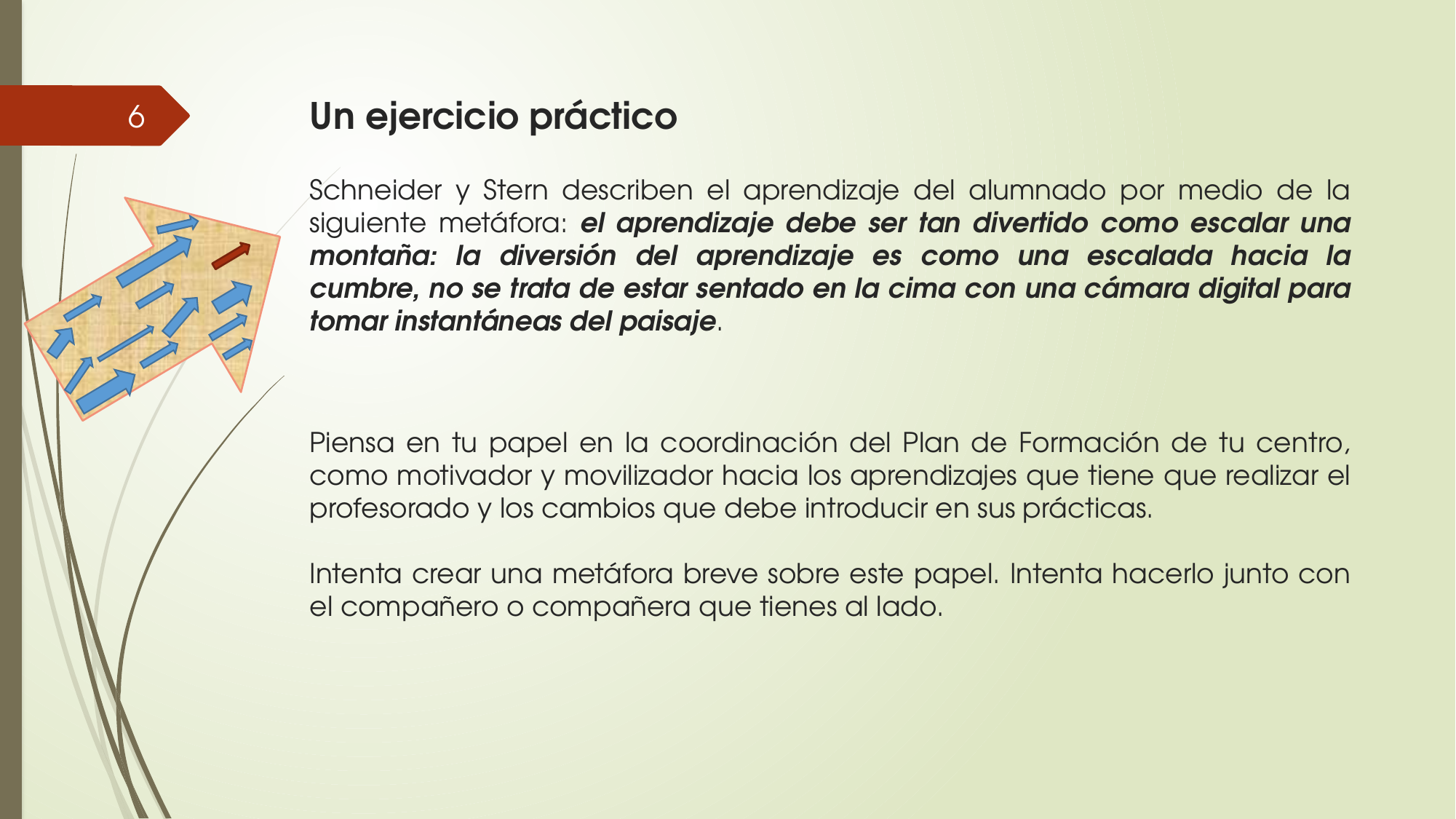

Un ejercicio práctico
6
Schneider y Stern describen el aprendizaje del alumnado por medio de la siguiente metáfora: el aprendizaje debe ser tan divertido como escalar una montaña: la diversión del aprendizaje es como una escalada hacia la cumbre, no se trata de estar sentado en la cima con una cámara digital para tomar instantáneas del paisaje.

Piensa en tu papel en la coordinación del Plan de Formación de tu centro, como motivador y movilizador hacia los aprendizajes que tiene que realizar el profesorado y los cambios que debe introducir en sus prácticas.

Intenta crear una metáfora breve sobre este papel. Intenta hacerlo junto con el compañero o compañera que tienes al lado.